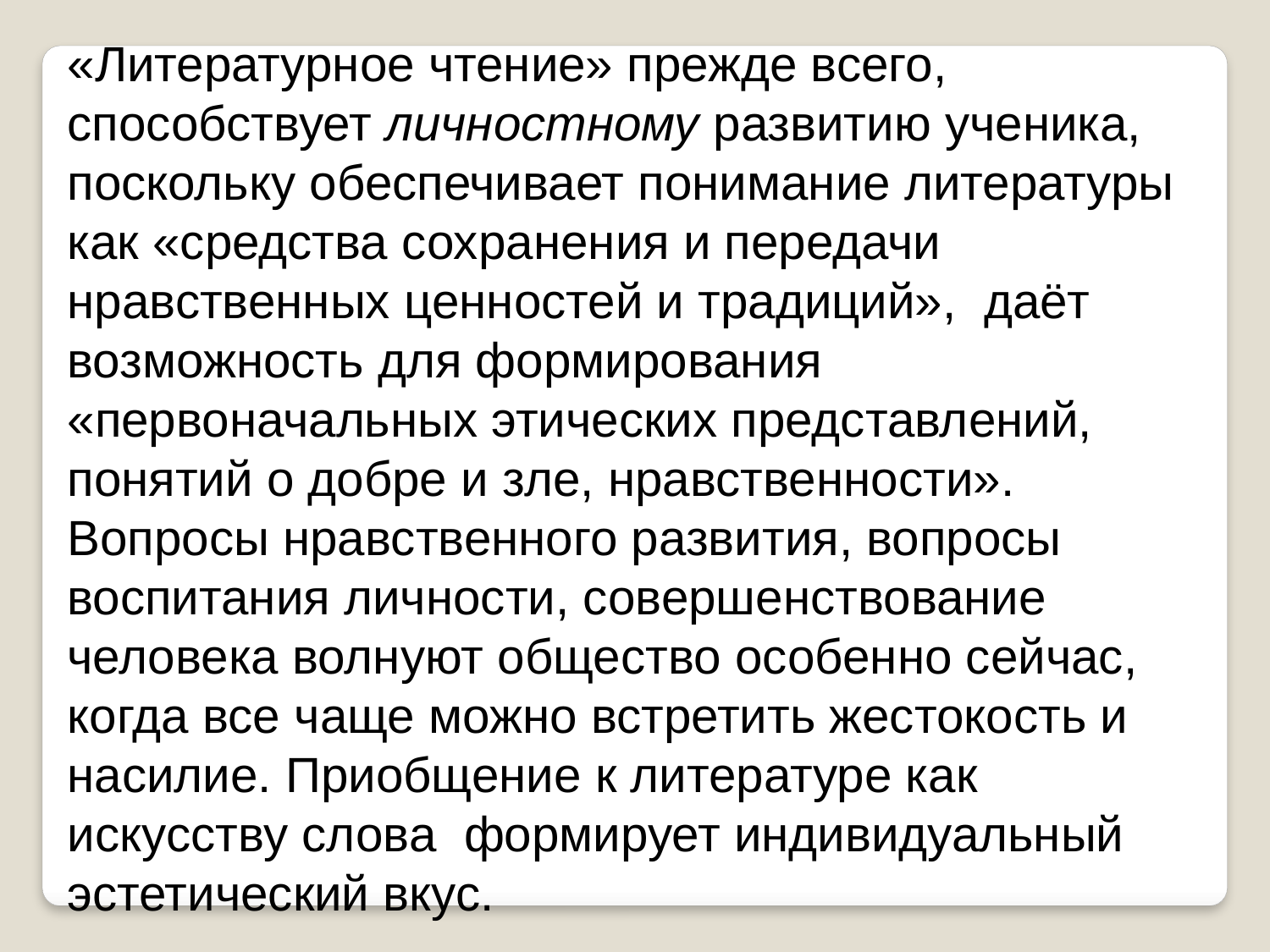

«Литературное чтение» прежде всего,  способствует личностному развитию ученика, поскольку обеспечивает понимание литературы как «средства сохранения и передачи нравственных ценностей и традиций»,  даёт возможность для формирования «первоначальных этических представлений, понятий о добре и зле, нравственности».  Вопросы нравственного развития, вопросы воспитания личности, совершенствование человека волнуют общество особенно сейчас, когда все чаще можно встретить жестокость и насилие. Приобщение к литературе как искусству слова  формирует индивидуальный эстетический вкус.